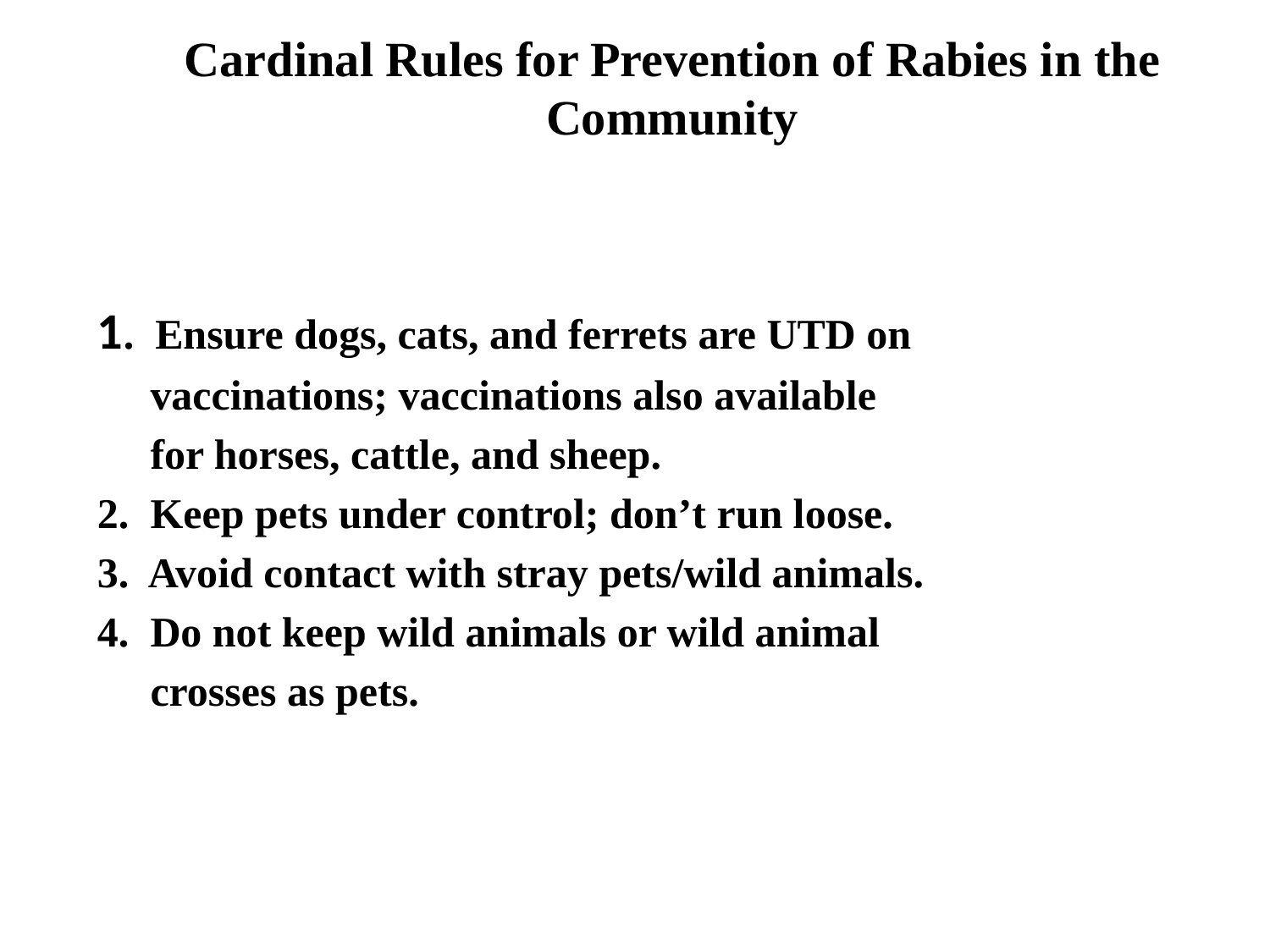

# Cardinal Rules for Prevention of Rabies in the Community
1.  Ensure dogs, cats, and ferrets are UTD on
     vaccinations; vaccinations also available
     for horses, cattle, and sheep.
2.  Keep pets under control; don’t run loose.
3.  Avoid contact with stray pets/wild animals.
4.  Do not keep wild animals or wild animal
     crosses as pets.